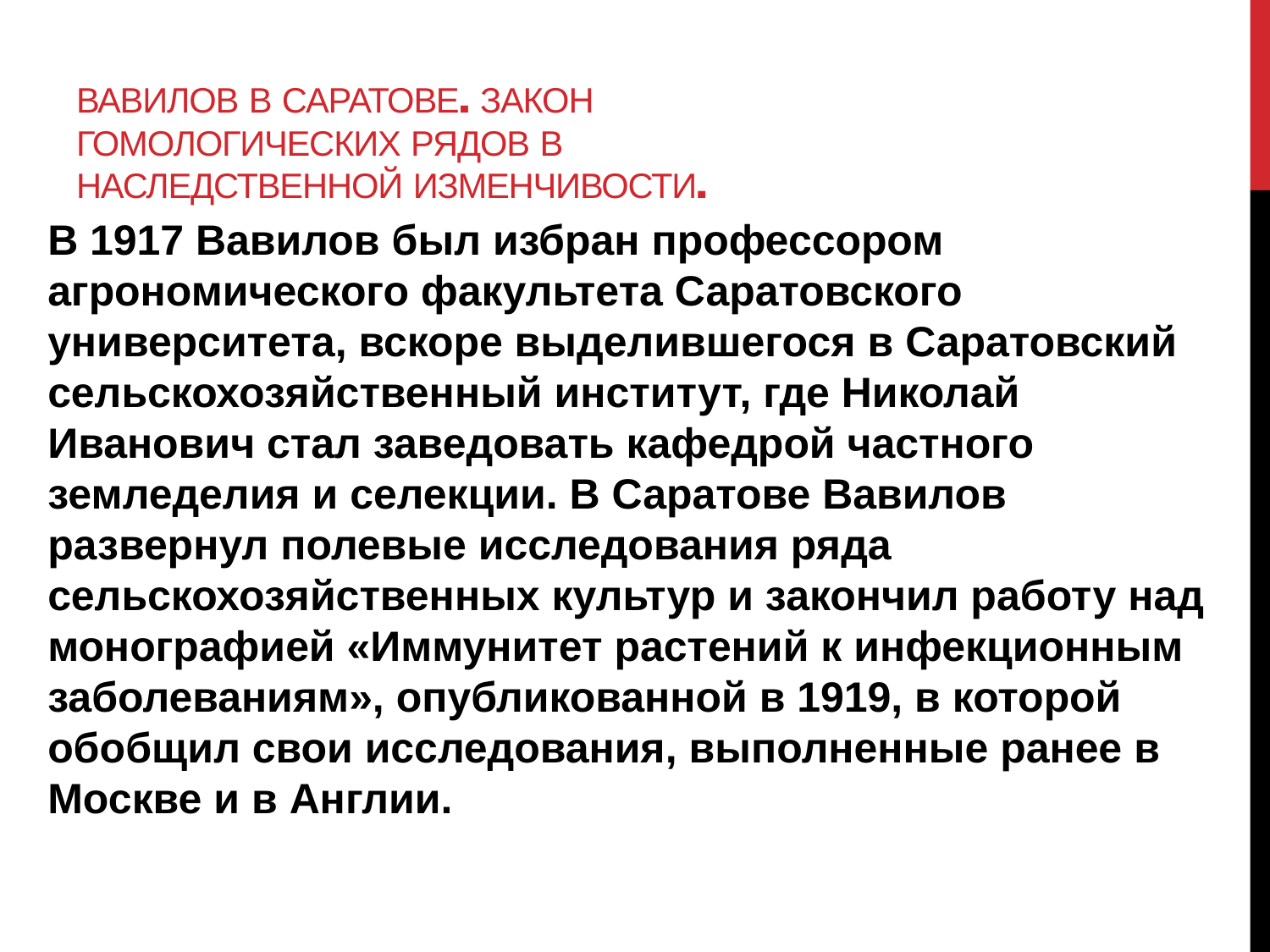

# Вавилов в Саратове. Закон гомологических рядов в наследственной изменчивости.
В 1917 Вавилов был избран профессором агрономического факультета Саратовского университета, вскоре выделившегося в Саратовский сельскохозяйственный институт, где Николай Иванович стал заведовать кафедрой частного земледелия и селекции. В Саратове Вавилов развернул полевые исследования ряда сельскохозяйственных культур и закончил работу над монографией «Иммунитет растений к инфекционным заболеваниям», опубликованной в 1919, в которой обобщил свои исследования, выполненные ранее в Москве и в Англии.